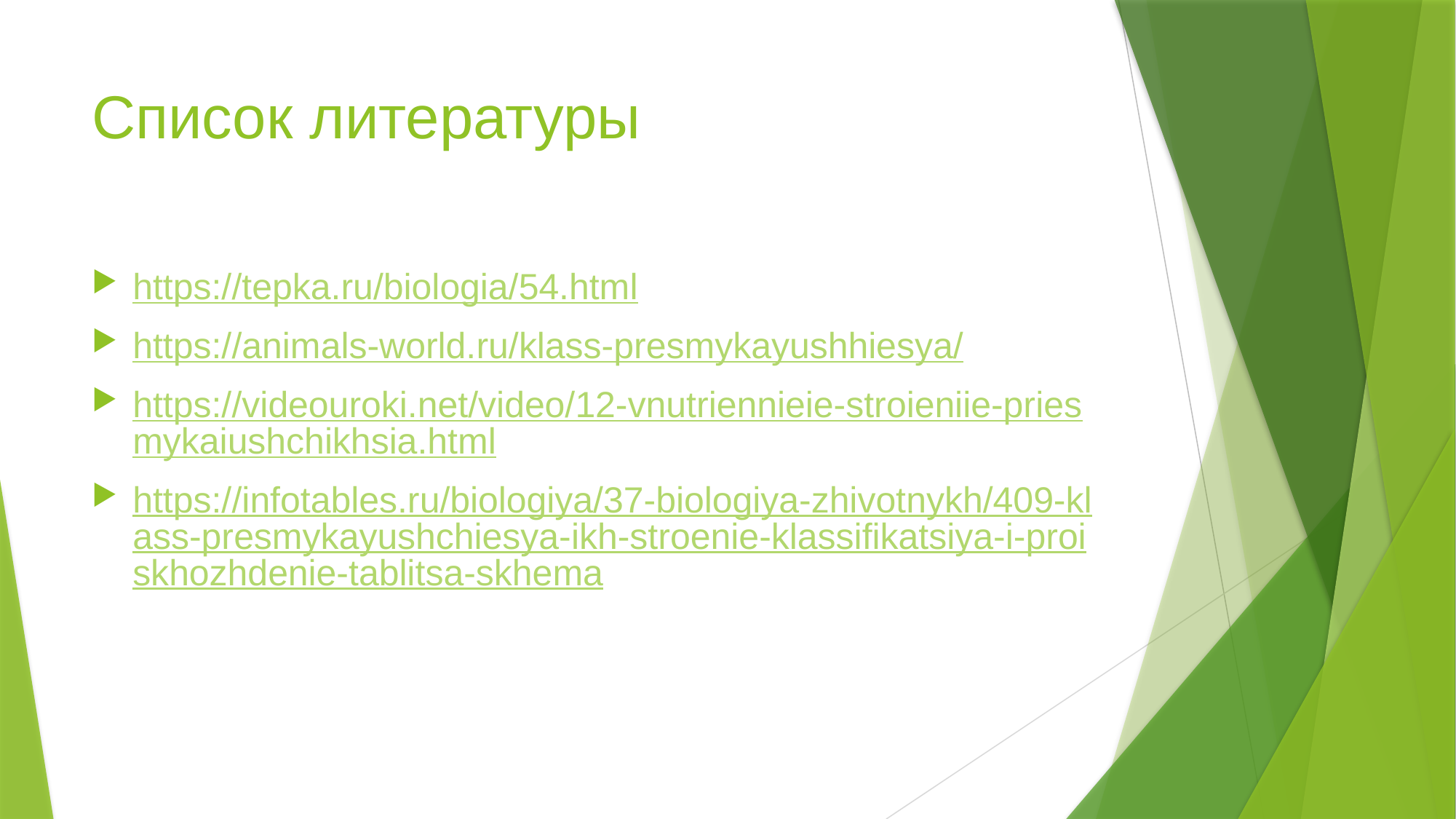

# Список литературы
https://tepka.ru/biologia/54.html
https://animals-world.ru/klass-presmykayushhiesya/
https://videouroki.net/video/12-vnutriennieie-stroieniie-priesmykaiushchikhsia.html
https://infotables.ru/biologiya/37-biologiya-zhivotnykh/409-klass-presmykayushchiesya-ikh-stroenie-klassifikatsiya-i-proiskhozhdenie-tablitsa-skhema